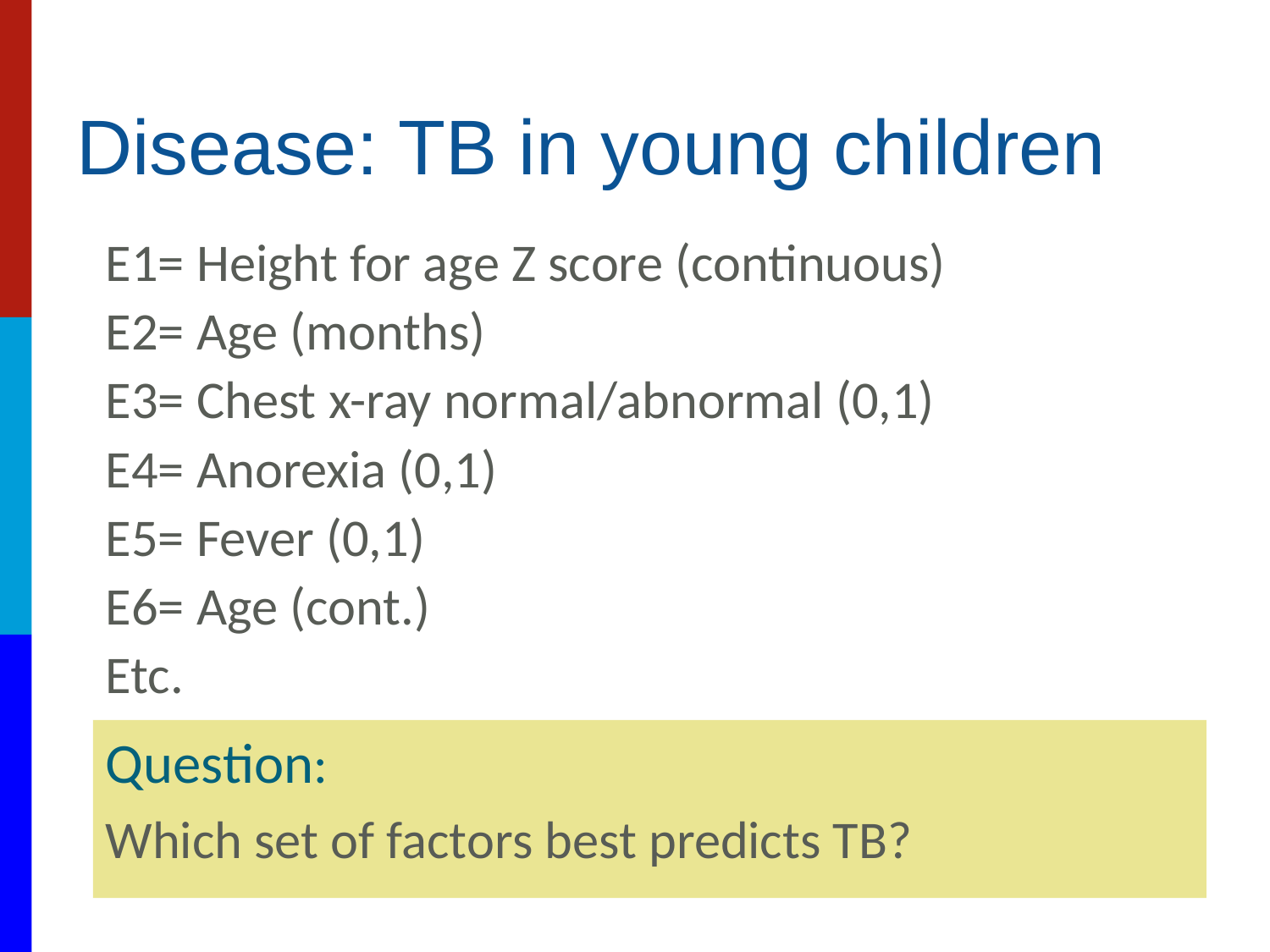

# Disease: TB in young children
E1= Height for age Z score (continuous)
E2= Age (months)
E3= Chest x-ray normal/abnormal (0,1)
E4= Anorexia (0,1)
E5= Fever (0,1)
E6= Age (cont.)
Etc.
Question:
Which set of factors best predicts TB?